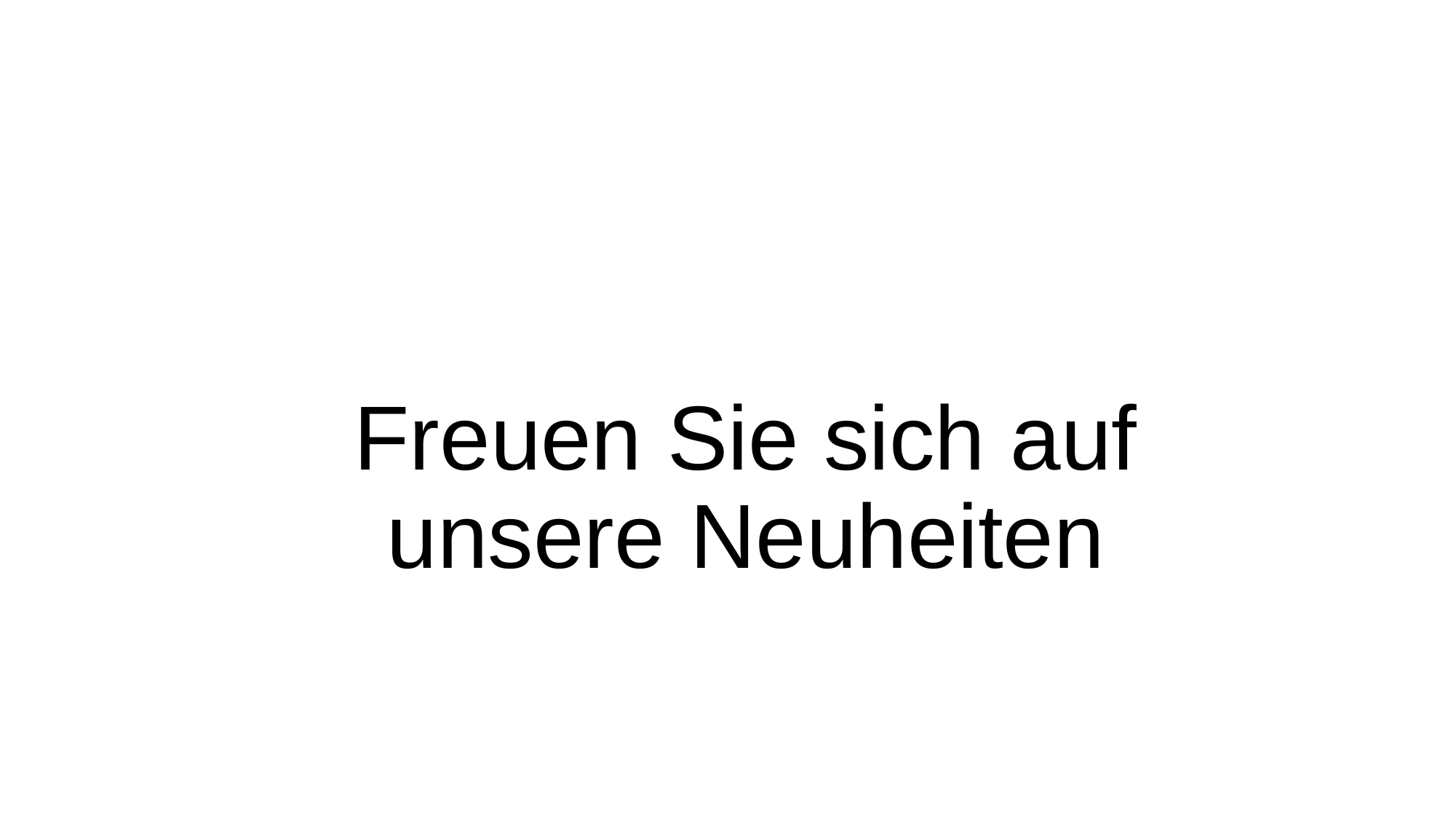

# Freuen Sie sich auf unsere Neuheiten